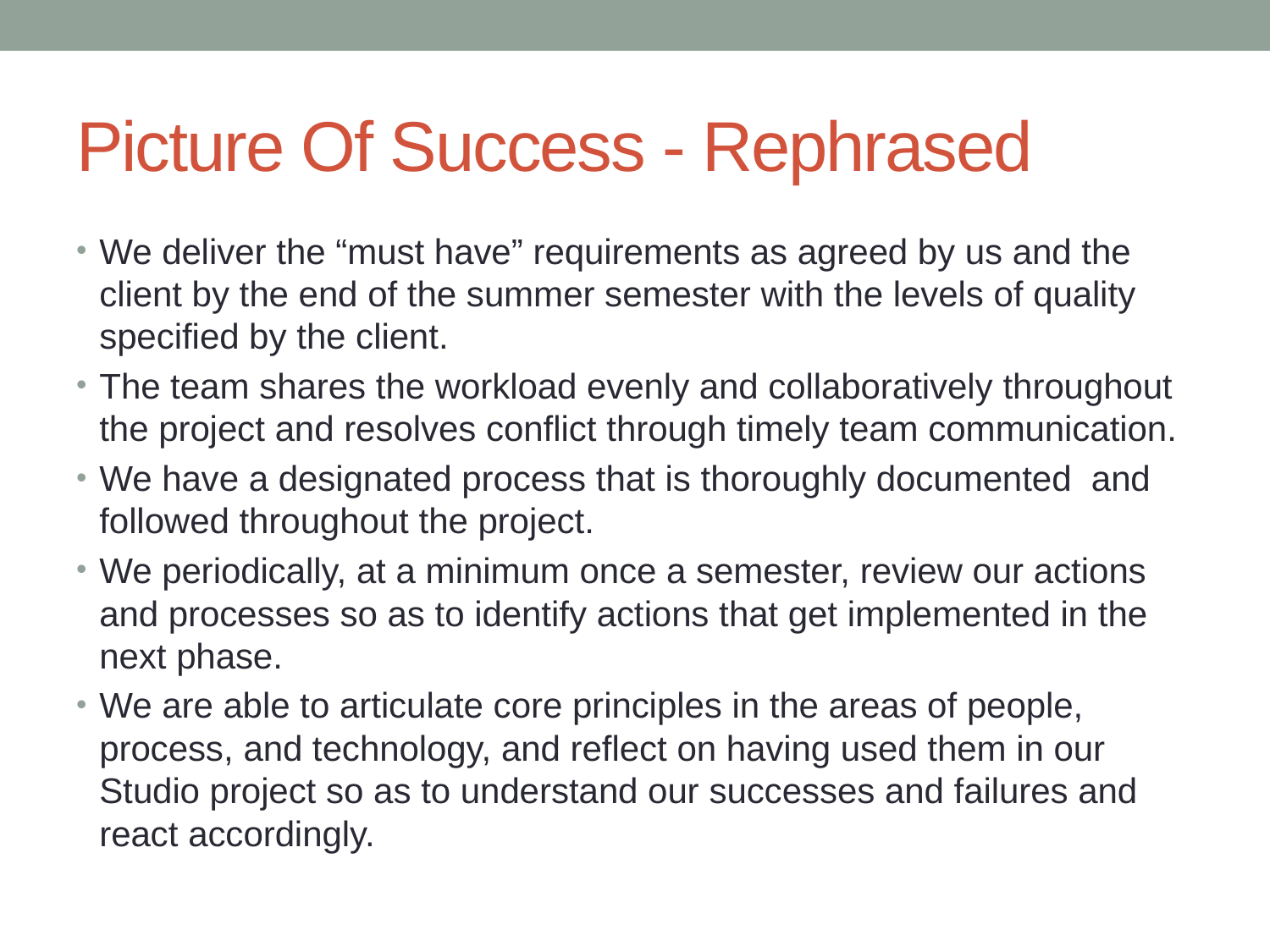

# Picture Of Success - Rephrased
We deliver the “must have” requirements as agreed by us and the client by the end of the summer semester with the levels of quality specified by the client.
The team shares the workload evenly and collaboratively throughout the project and resolves conflict through timely team communication.
We have a designated process that is thoroughly documented  and followed throughout the project.
We periodically, at a minimum once a semester, review our actions and processes so as to identify actions that get implemented in the next phase.
We are able to articulate core principles in the areas of people, process, and technology, and reflect on having used them in our Studio project so as to understand our successes and failures and react accordingly.